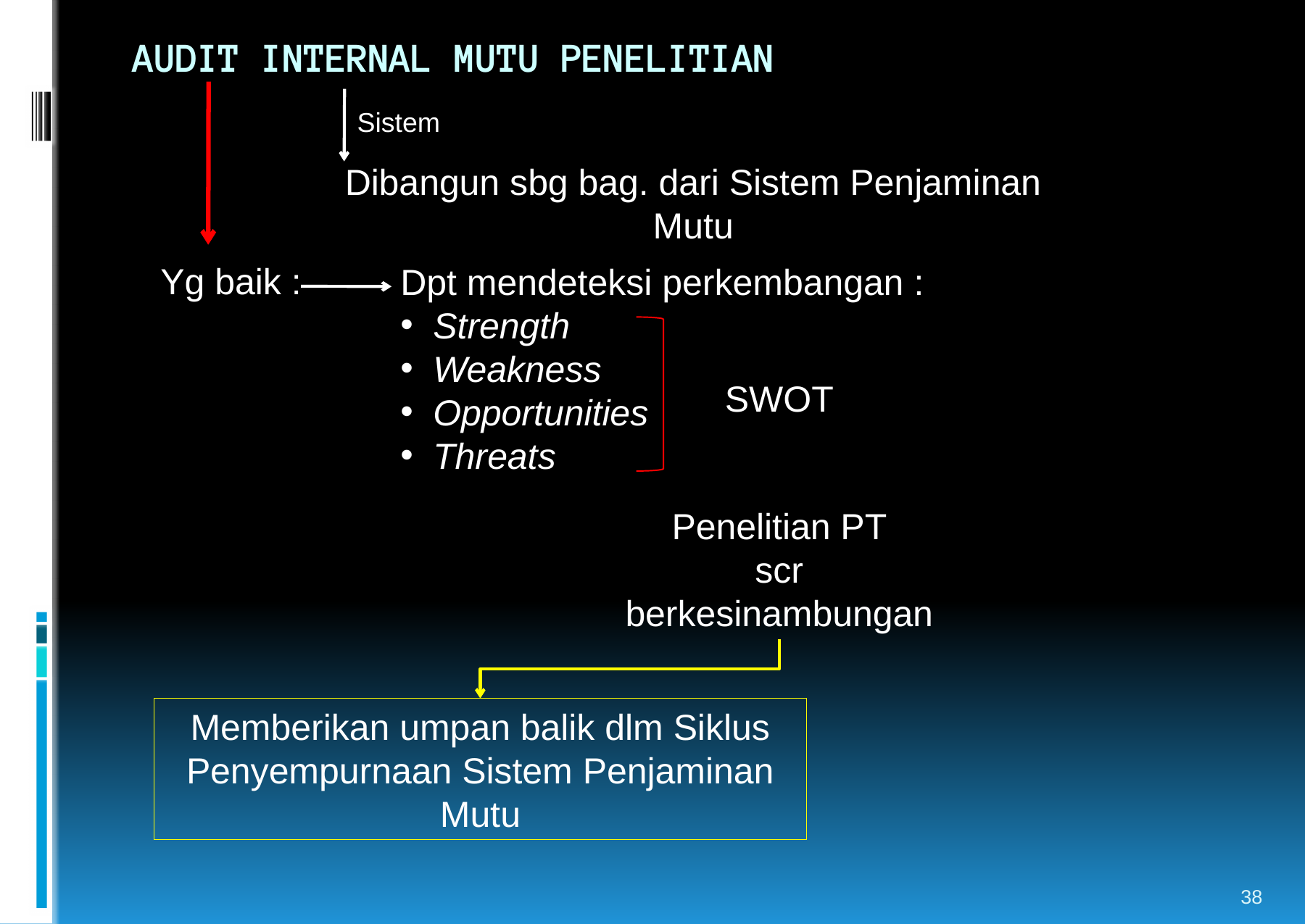

# AUDIT INTERNAL MUTU PENELITIAN
Sistem
Dibangun sbg bag. dari Sistem Penjaminan Mutu
Yg baik :
Dpt mendeteksi perkembangan :
Strength
Weakness
Opportunities
Threats

SWOT
Penelitian PT
scr berkesinambungan
Memberikan umpan balik dlm Siklus Penyempurnaan Sistem Penjaminan Mutu
38